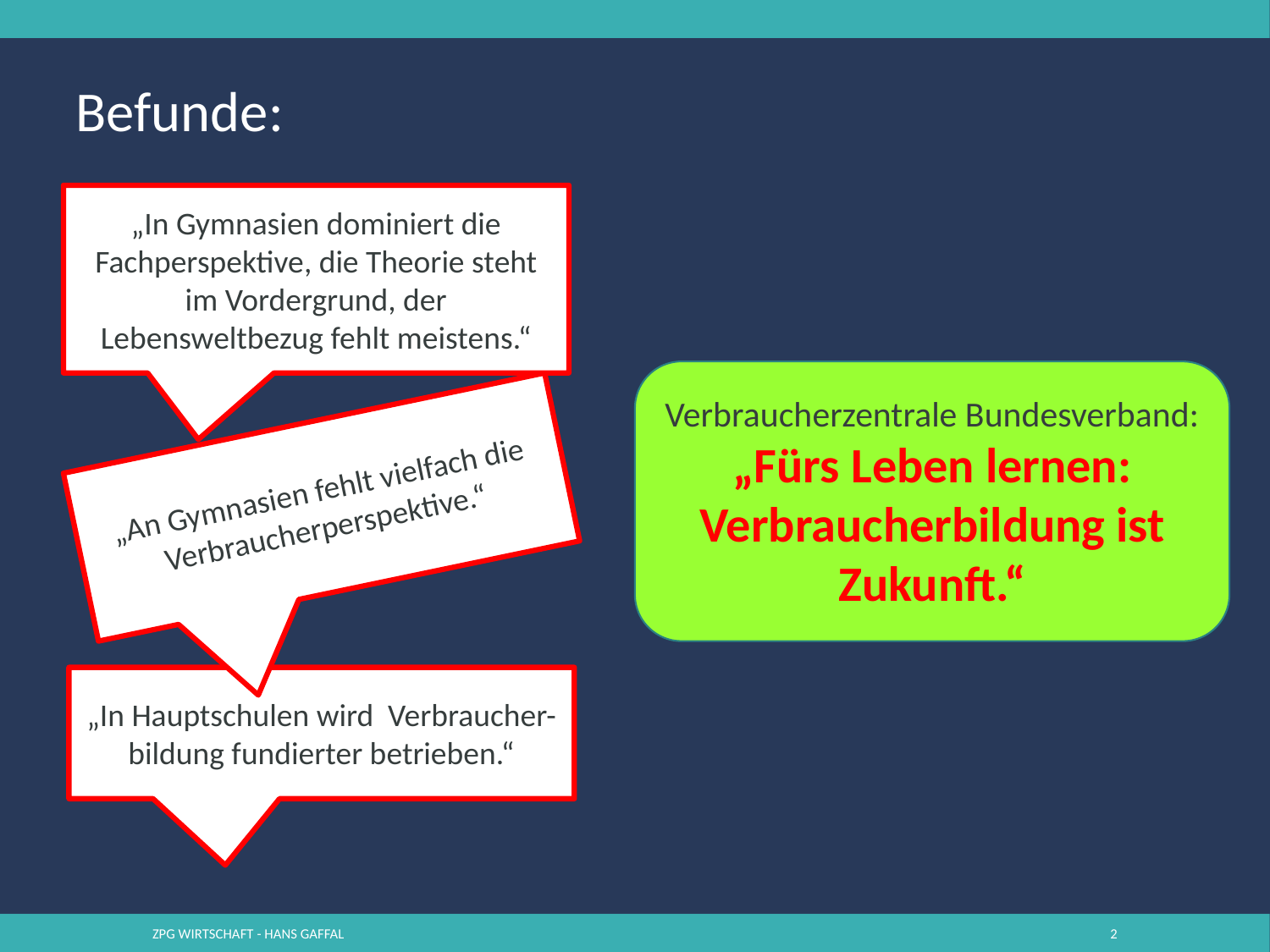

Befunde:
„In Gymnasien dominiert die Fachperspektive, die Theorie steht im Vordergrund, der Lebensweltbezug fehlt meistens.“
Verbraucherzentrale Bundesverband:
„Fürs Leben lernen:
Verbraucherbildung ist Zukunft.“
„An Gymnasien fehlt vielfach die Verbraucherperspektive.“
„In Hauptschulen wird  Verbraucher-bildung fundierter betrieben.“
ZPG Wirtschaft - Hans Gaffal
2